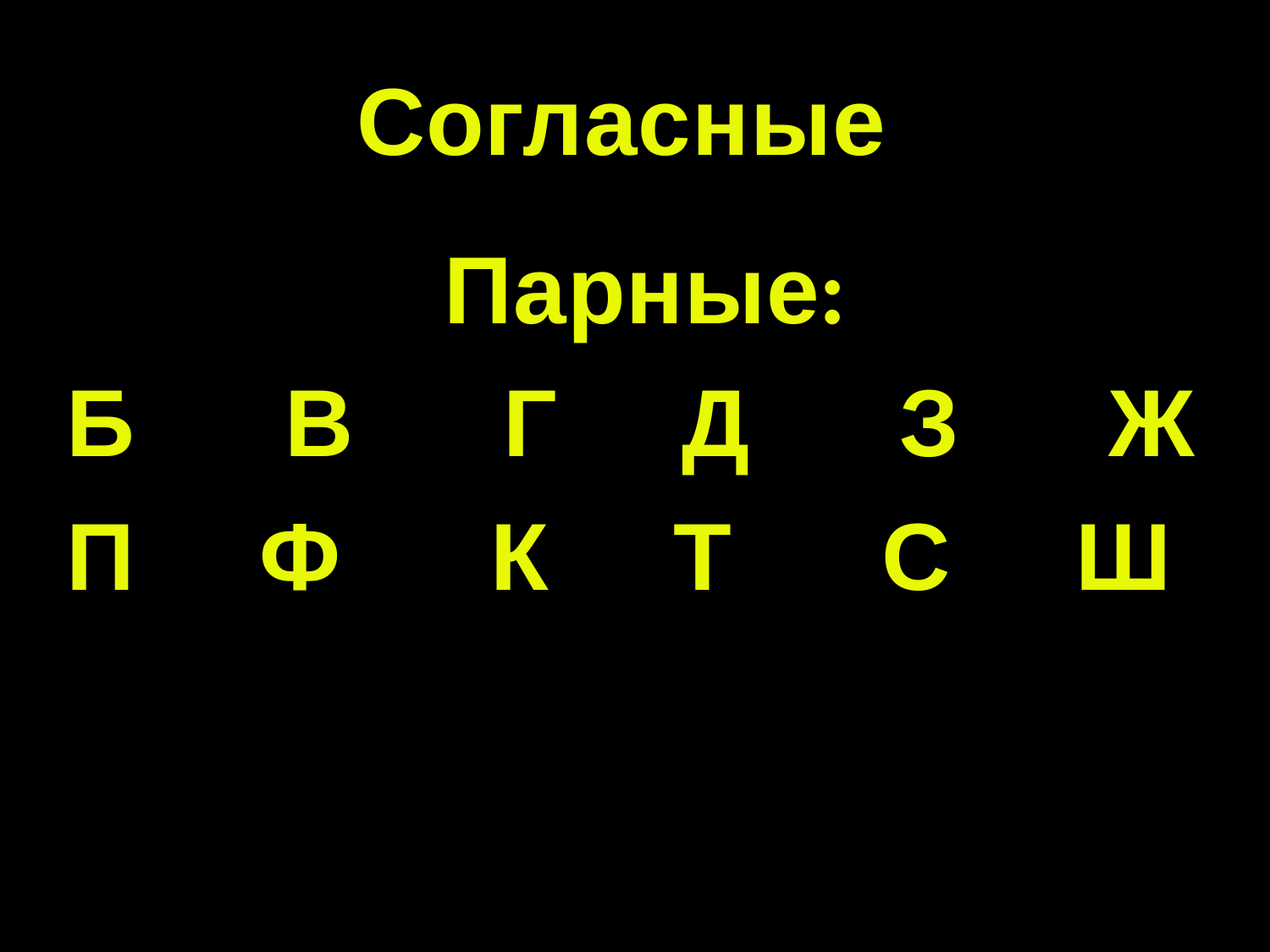

# Согласные
Парные:
Б      В      Г     Д      З      Ж
П     Ф      К     Т      С     Ш